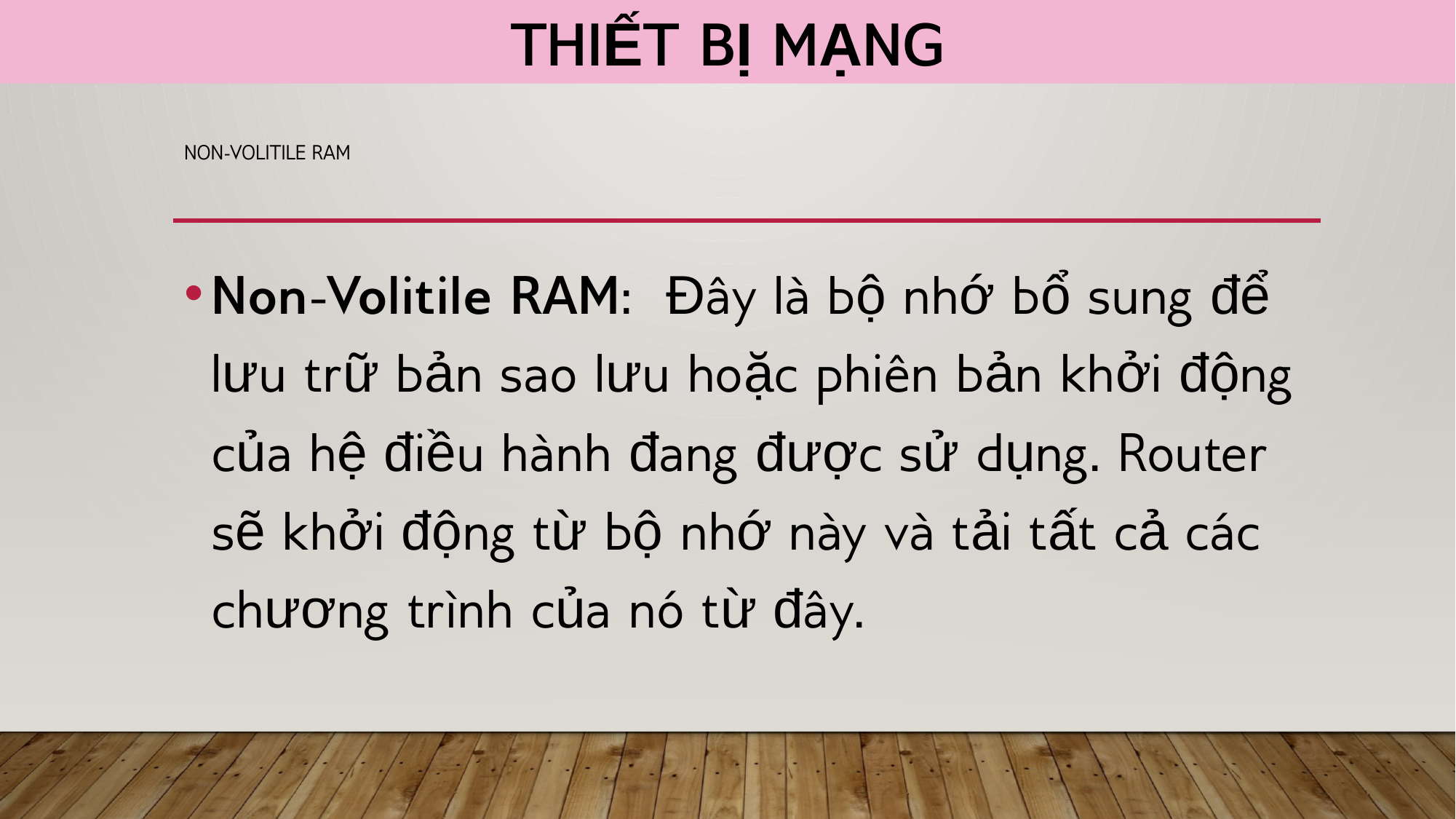

THIẾT BỊ MẠNG
# Non-Volitile RAM
Non-Volitile RAM:  Đây là bộ nhớ bổ sung để lưu trữ bản sao lưu hoặc phiên bản khởi động của hệ điều hành đang được sử dụng. Router sẽ khởi động từ bộ nhớ này và tải tất cả các chương trình của nó từ đây.